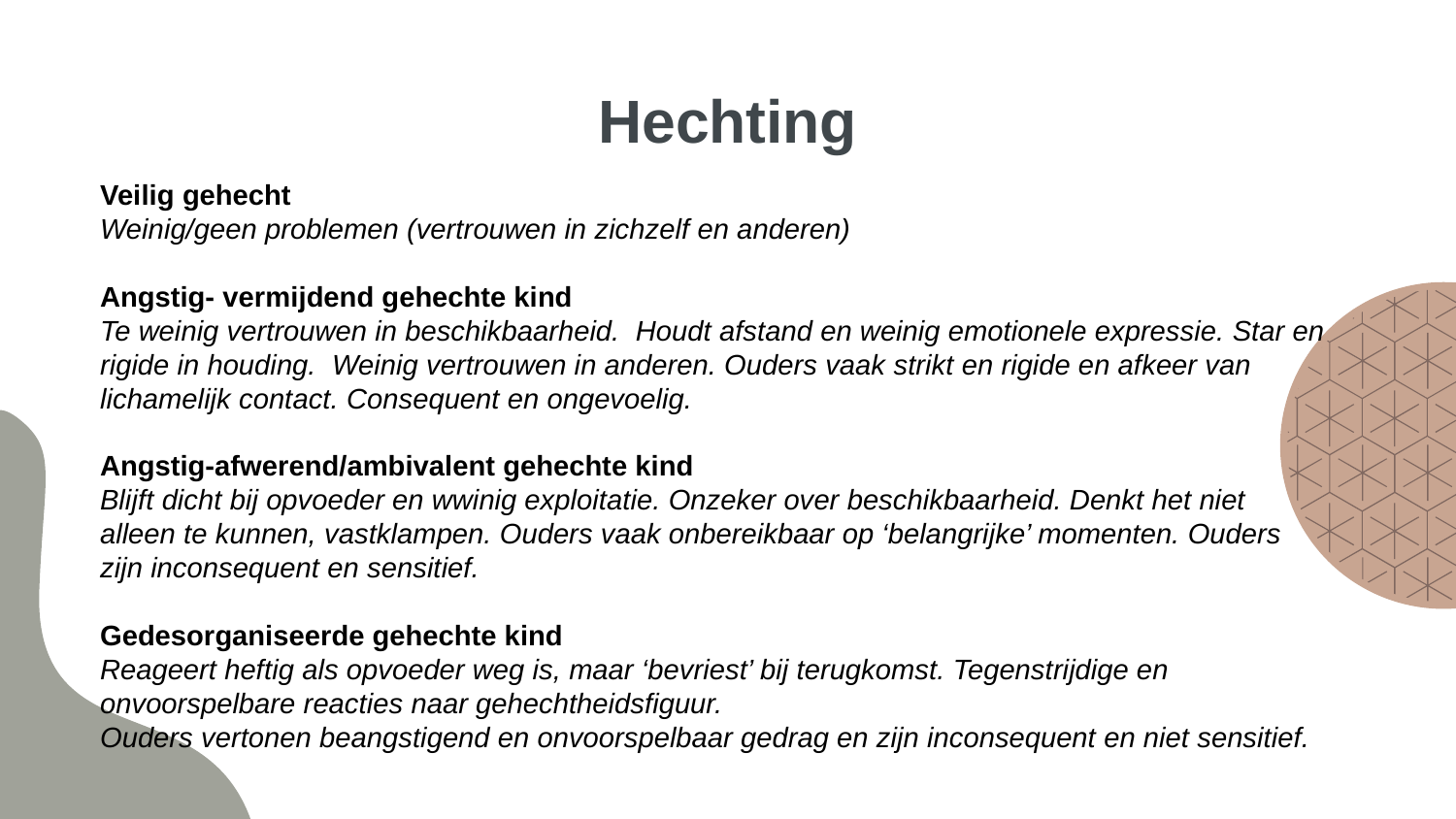

# Hechting
Veilig gehecht
Weinig/geen problemen (vertrouwen in zichzelf en anderen)
Angstig- vermijdend gehechte kind
Te weinig vertrouwen in beschikbaarheid.  Houdt afstand en weinig emotionele expressie. Star en rigide in houding.  Weinig vertrouwen in anderen. Ouders vaak strikt en rigide en afkeer van lichamelijk contact. Consequent en ongevoelig.
Angstig-afwerend/ambivalent gehechte kind
Blijft dicht bij opvoeder en wwinig exploitatie. Onzeker over beschikbaarheid. Denkt het niet alleen te kunnen, vastklampen. Ouders vaak onbereikbaar op ‘belangrijke’ momenten. Ouders zijn inconsequent en sensitief.
Gedesorganiseerde gehechte kind
Reageert heftig als opvoeder weg is, maar ‘bevriest’ bij terugkomst. Tegenstrijdige en onvoorspelbare reacties naar gehechtheidsfiguur.
Ouders vertonen beangstigend en onvoorspelbaar gedrag en zijn inconsequent en niet sensitief.